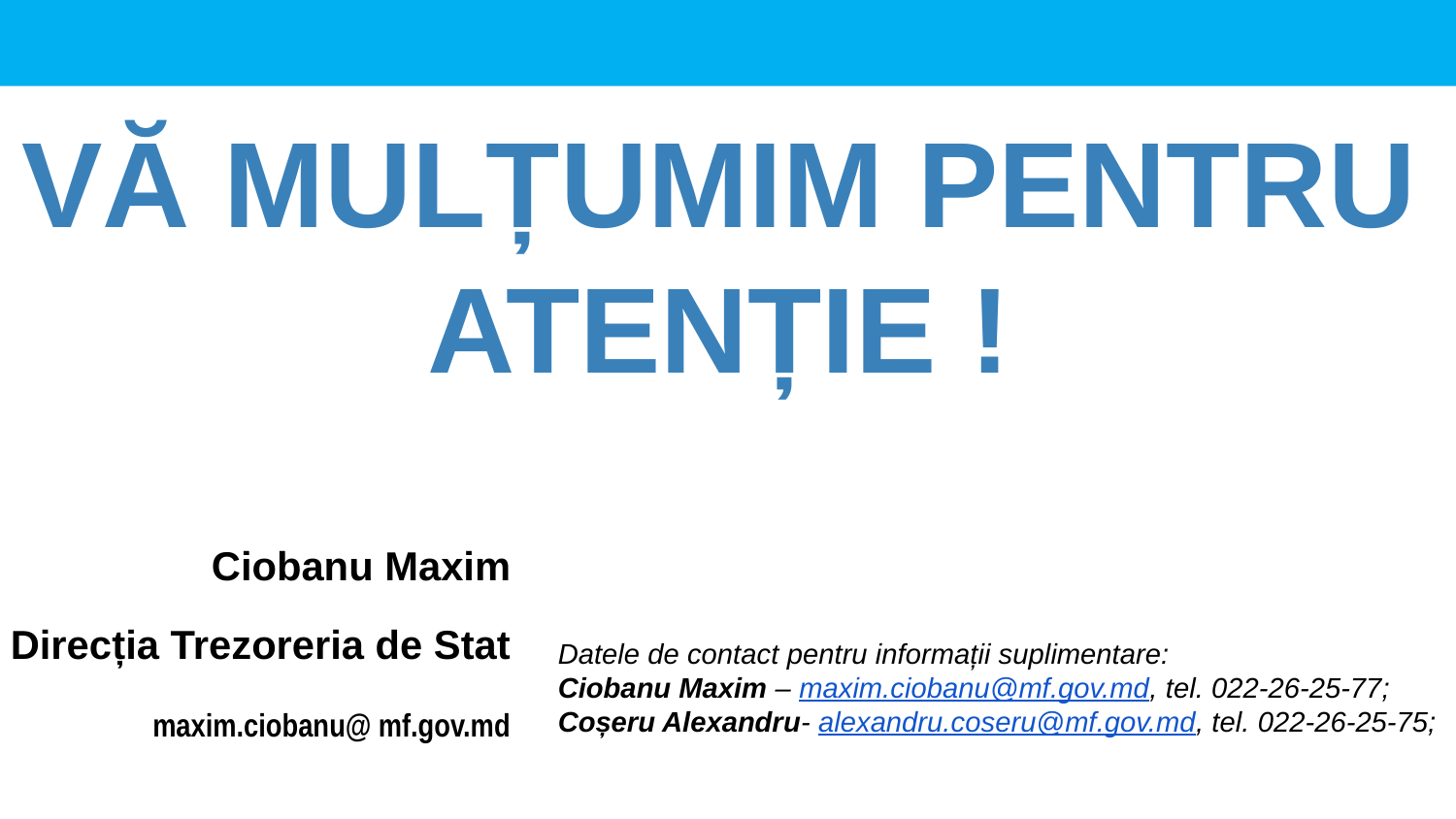

Vă mulțumim pentru atenție !

		  Ciobanu Maxim
Direcția Trezoreria de Stat
 maxim.ciobanu@ mf.gov.md

Datele de contact pentru informații suplimentare:
Ciobanu Maxim – maxim.ciobanu@mf.gov.md, tel. 022-26-25-77;
Coșeru Alexandru- alexandru.coseru@mf.gov.md, tel. 022-26-25-75;